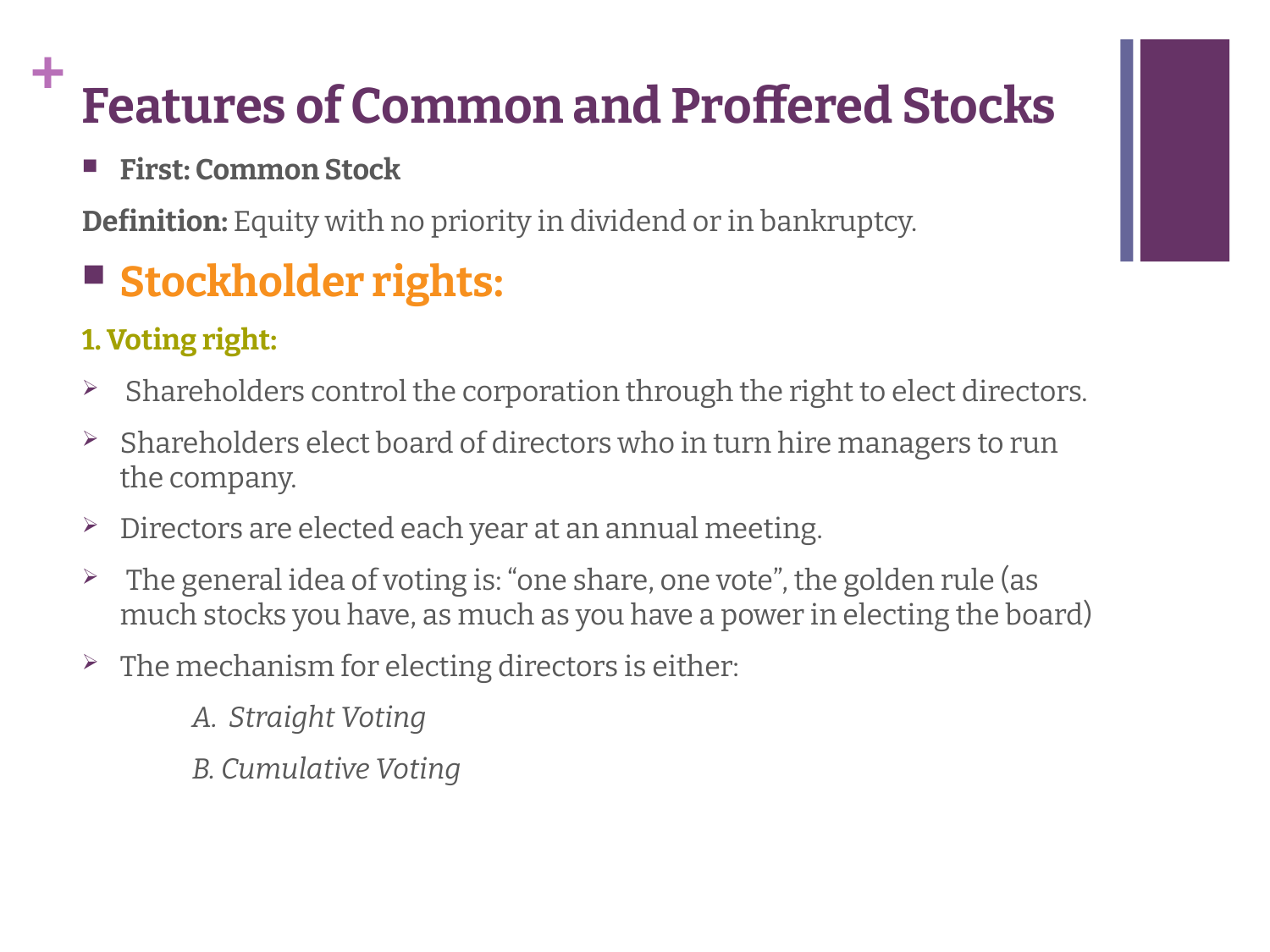

# Features of Common and Proffered Stocks
First: Common Stock
Definition: Equity with no priority in dividend or in bankruptcy.
Stockholder rights:
1. Voting right:
 Shareholders control the corporation through the right to elect directors.
Shareholders elect board of directors who in turn hire managers to run the company.
Directors are elected each year at an annual meeting.
 The general idea of voting is: “one share, one vote”, the golden rule (as much stocks you have, as much as you have a power in electing the board)
The mechanism for electing directors is either:
                    A.  Straight Voting
                    B. Cumulative Voting